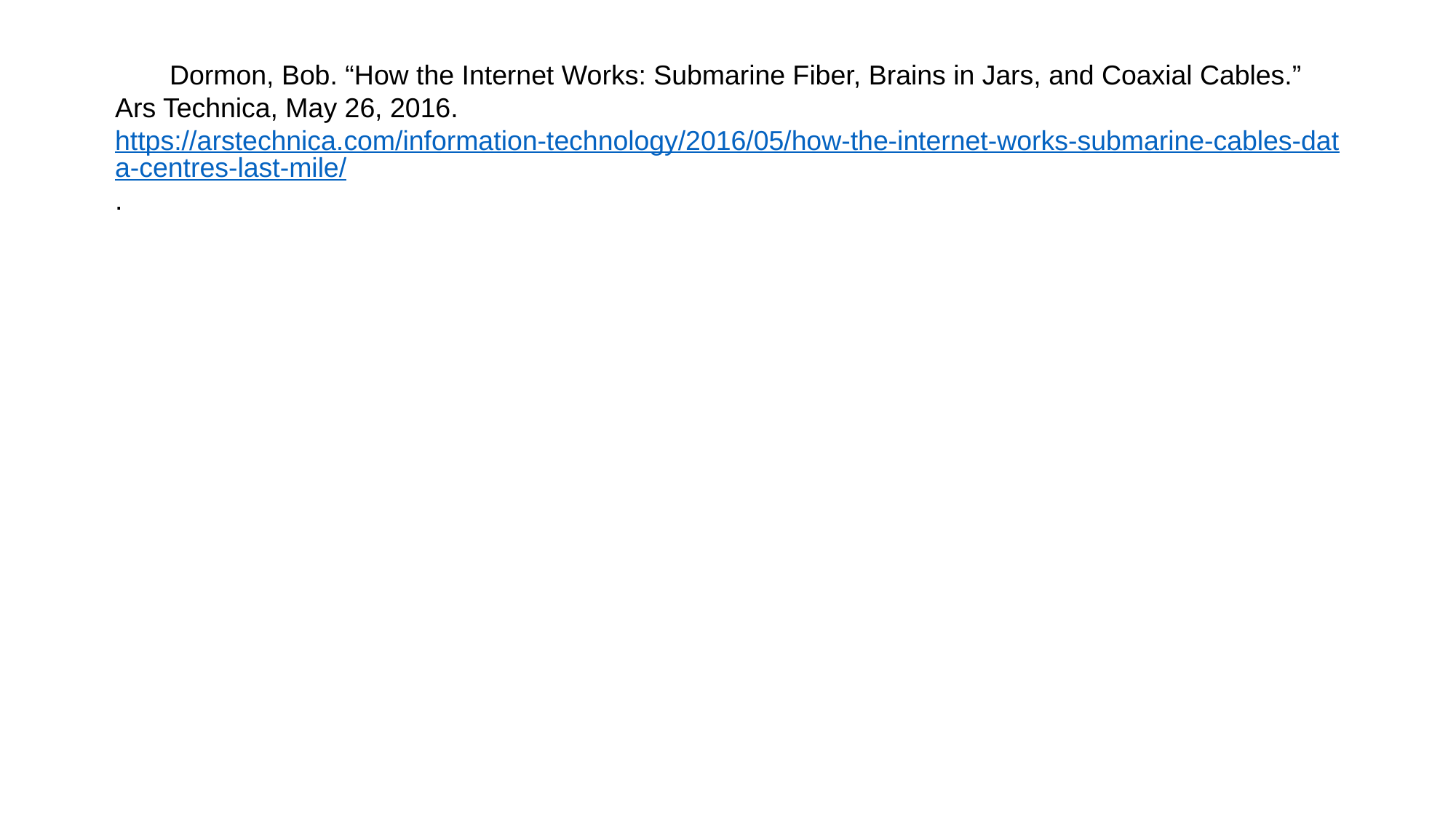

Dormon, Bob. “How the Internet Works: Submarine Fiber, Brains in Jars, and Coaxial Cables.” Ars Technica, May 26, 2016. https://arstechnica.com/information-technology/2016/05/how-the-internet-works-submarine-cables-data-centres-last-mile/.